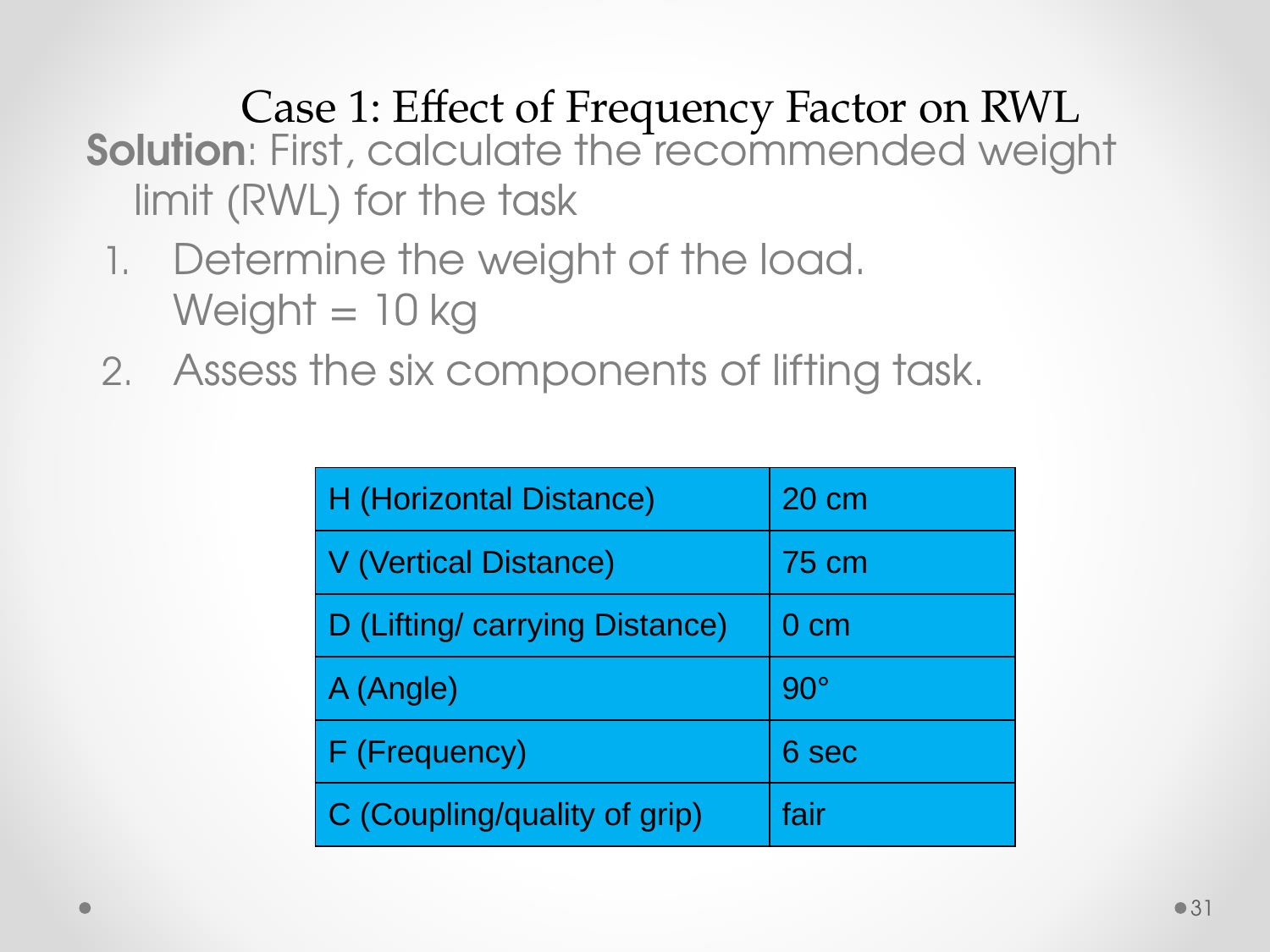

# Case 1: Effect of Frequency Factor on RWL

Solution: First, calculate the recommended weight limit (RWL) for the task
Determine the weight of the load.
Weight = 10 kg
Assess the six components of lifting task.

| H (Horizontal Distance) | 20 cm |
| --- | --- |
| V (Vertical Distance) | 75 cm |
| D (Lifting/ carrying Distance) | 0 cm |
| A (Angle) | 90° |
| F (Frequency) | 6 sec |
| C (Coupling/quality of grip) | fair |
31